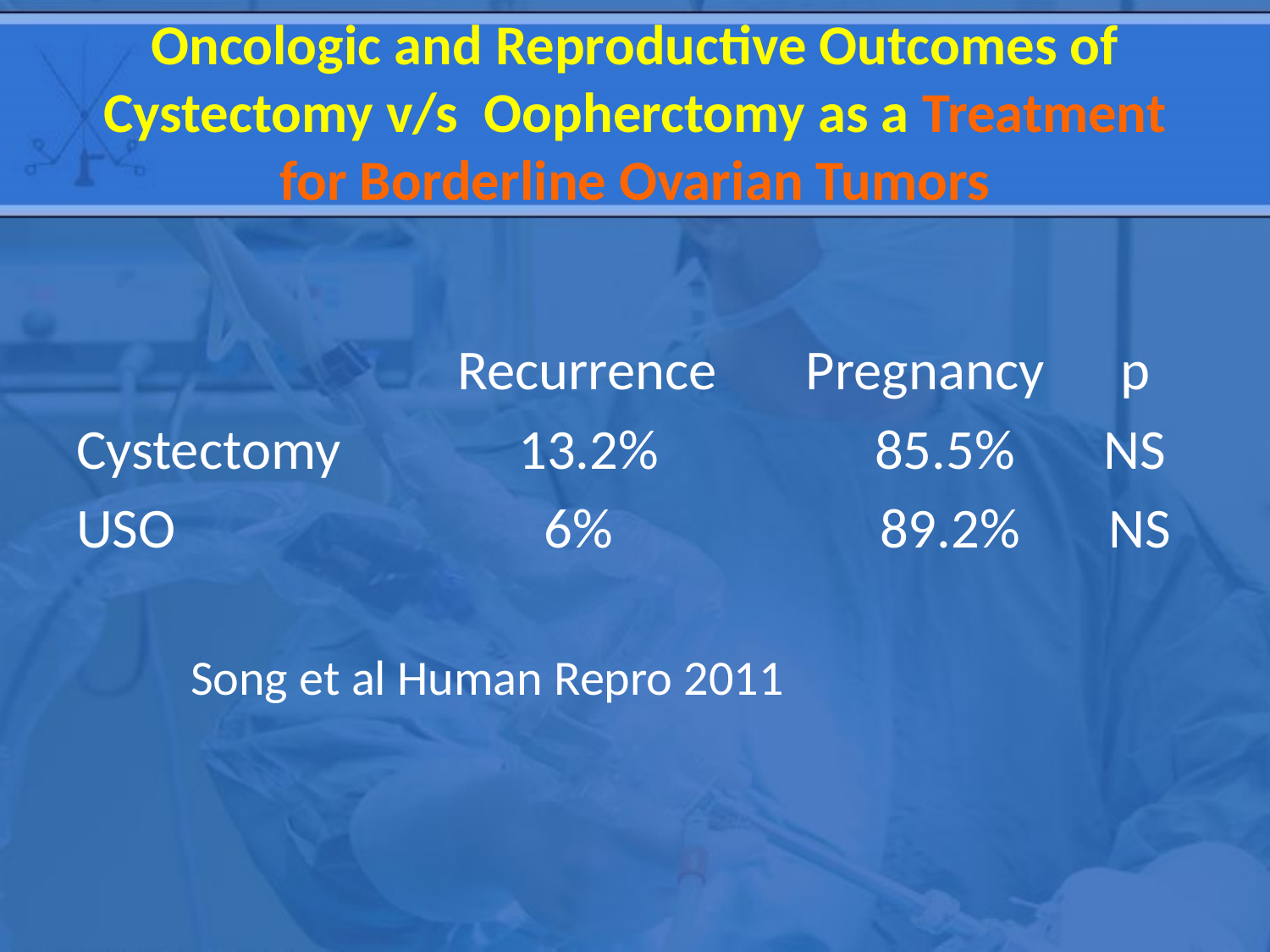

# Oncologic and Reproductive Outcomes of Cystectomy v/s  Oopherctomy as a Treatment for Borderline Ovarian Tumors
                              Recurrence       Pregnancy      p
Cystectomy              13.2%                 85.5%       NS
USO                             6%                     89.2%       NS
                                                                                                 Song et al Human Repro 2011